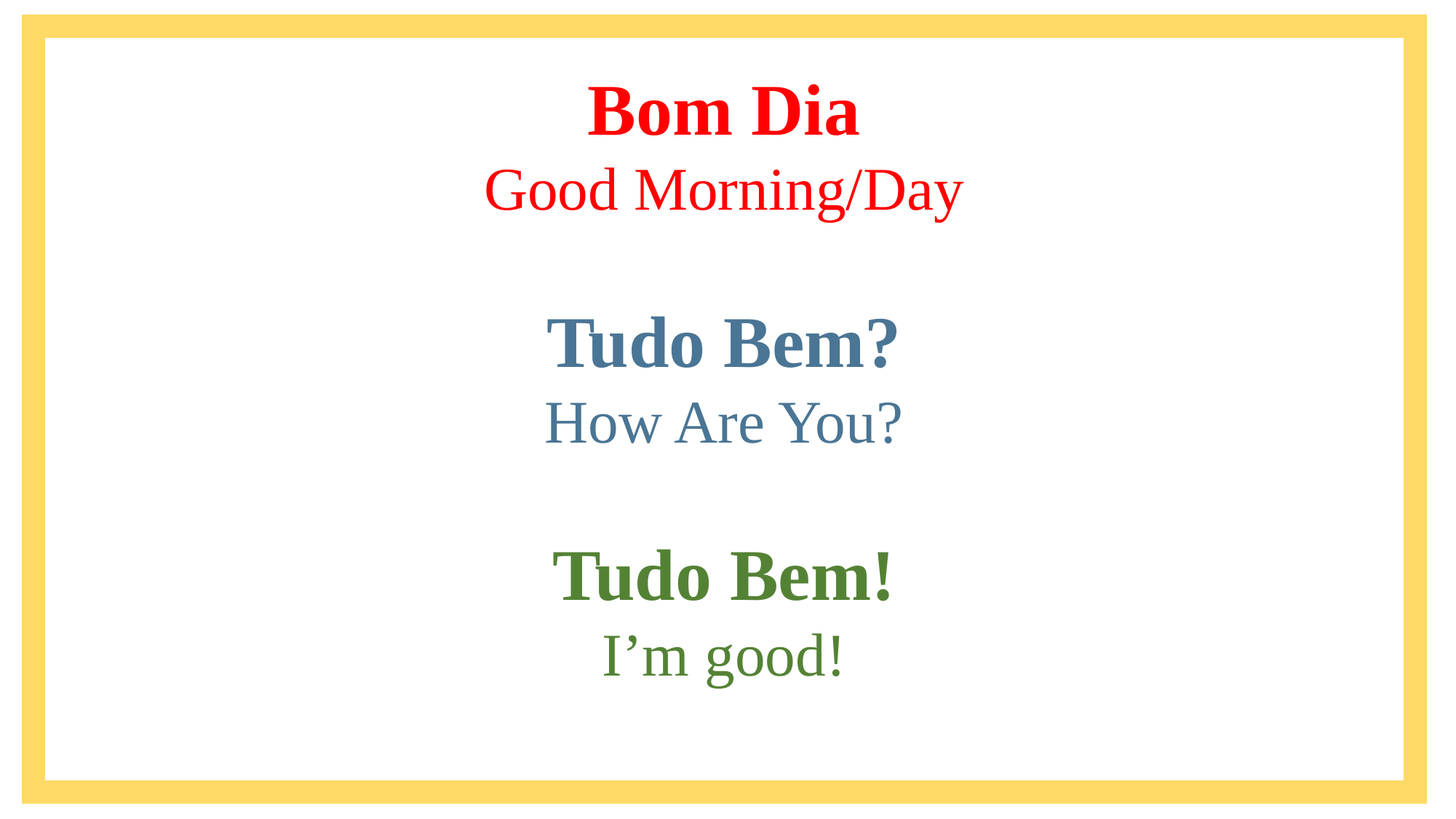

Bom Dia
Good Morning/Day

Tudo Bem?
How Are You?

Tudo Bem!
I’m good!